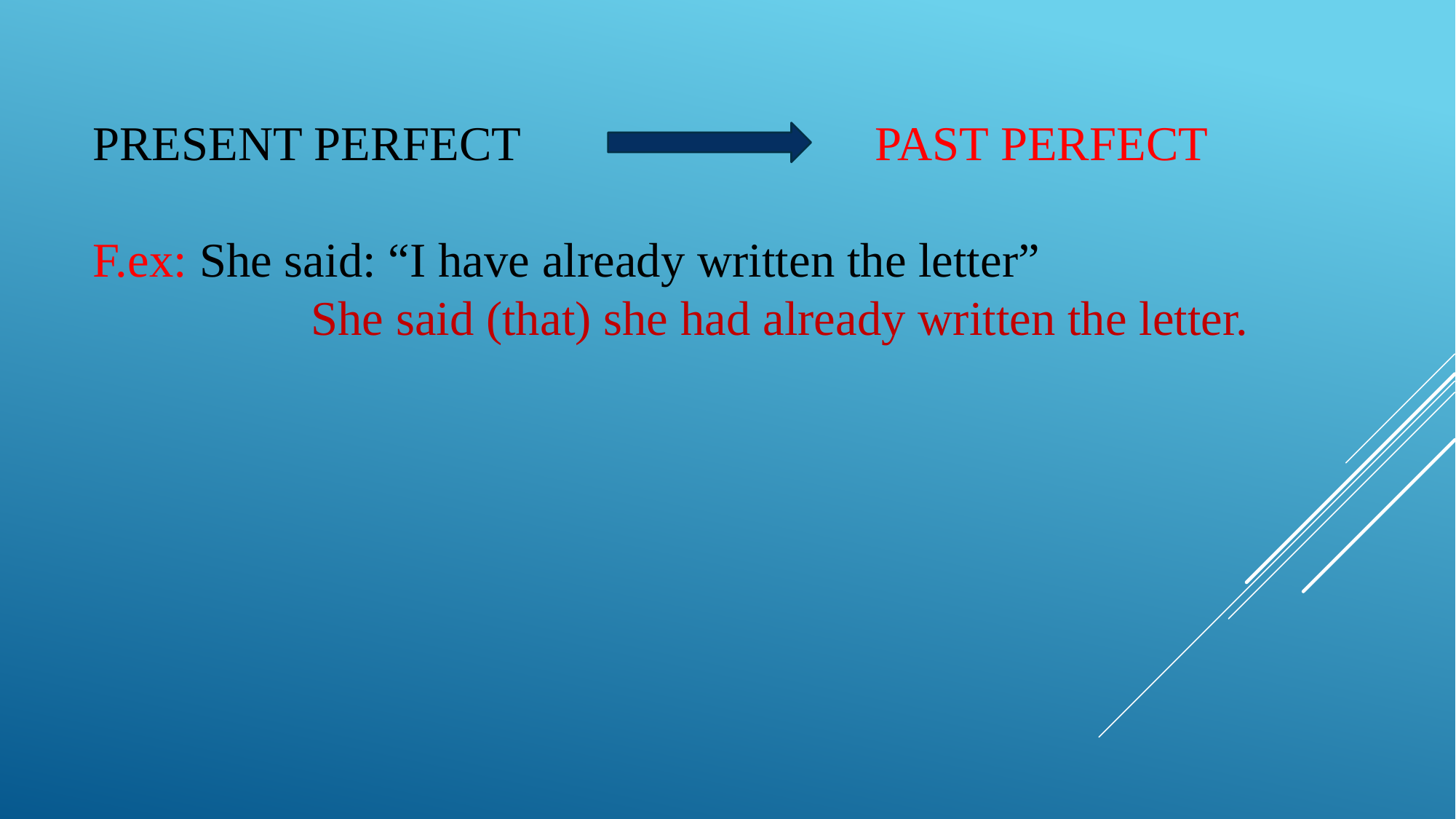

# Present perfect                             past perfect F.ex: She said: “I have already written the letter” She said (that) she had already written the letter.